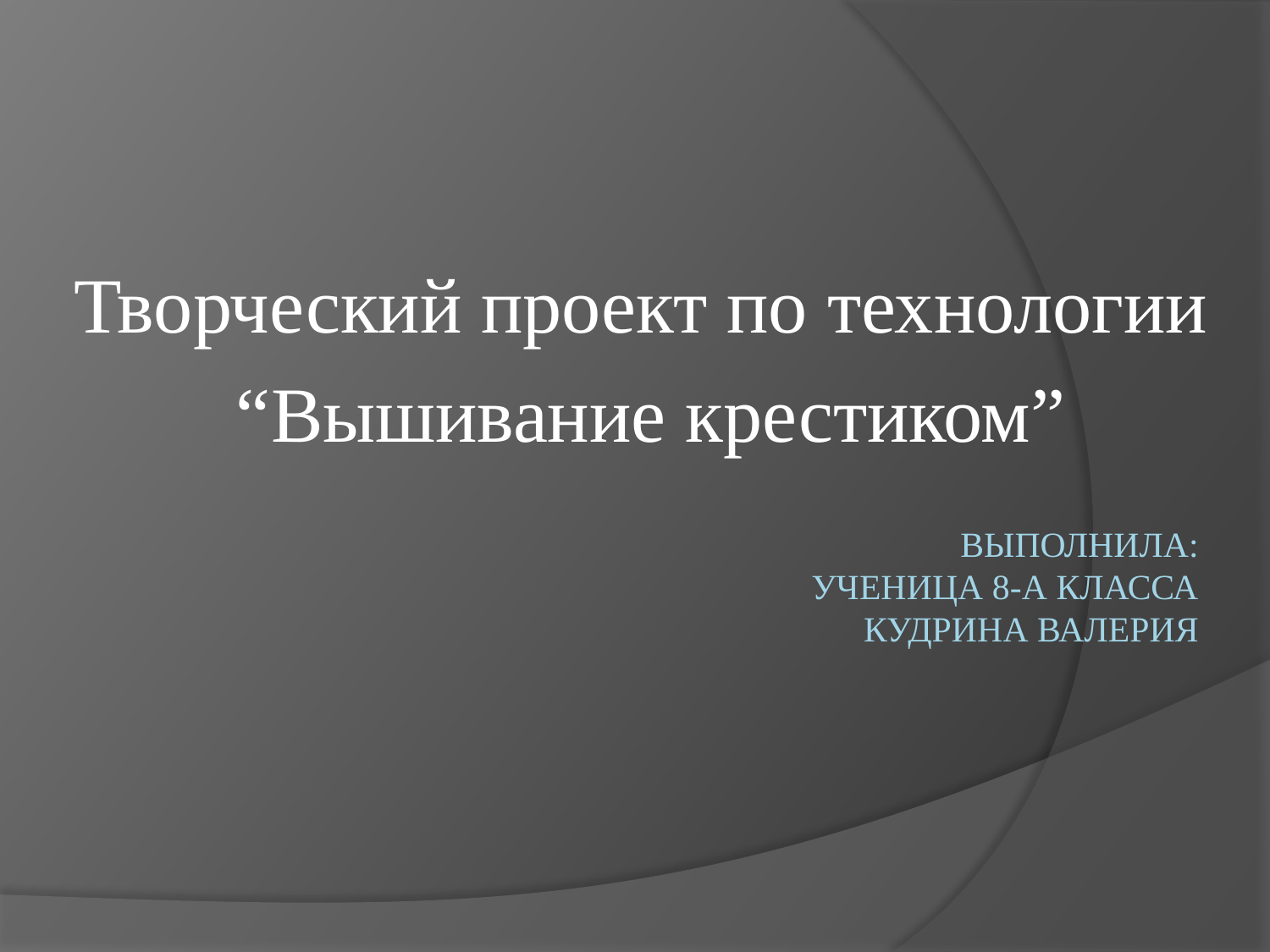

Творческий проект по технологии
“Вышивание крестиком”
# Выполнила: ученица 8-а класса Кудрина Валерия